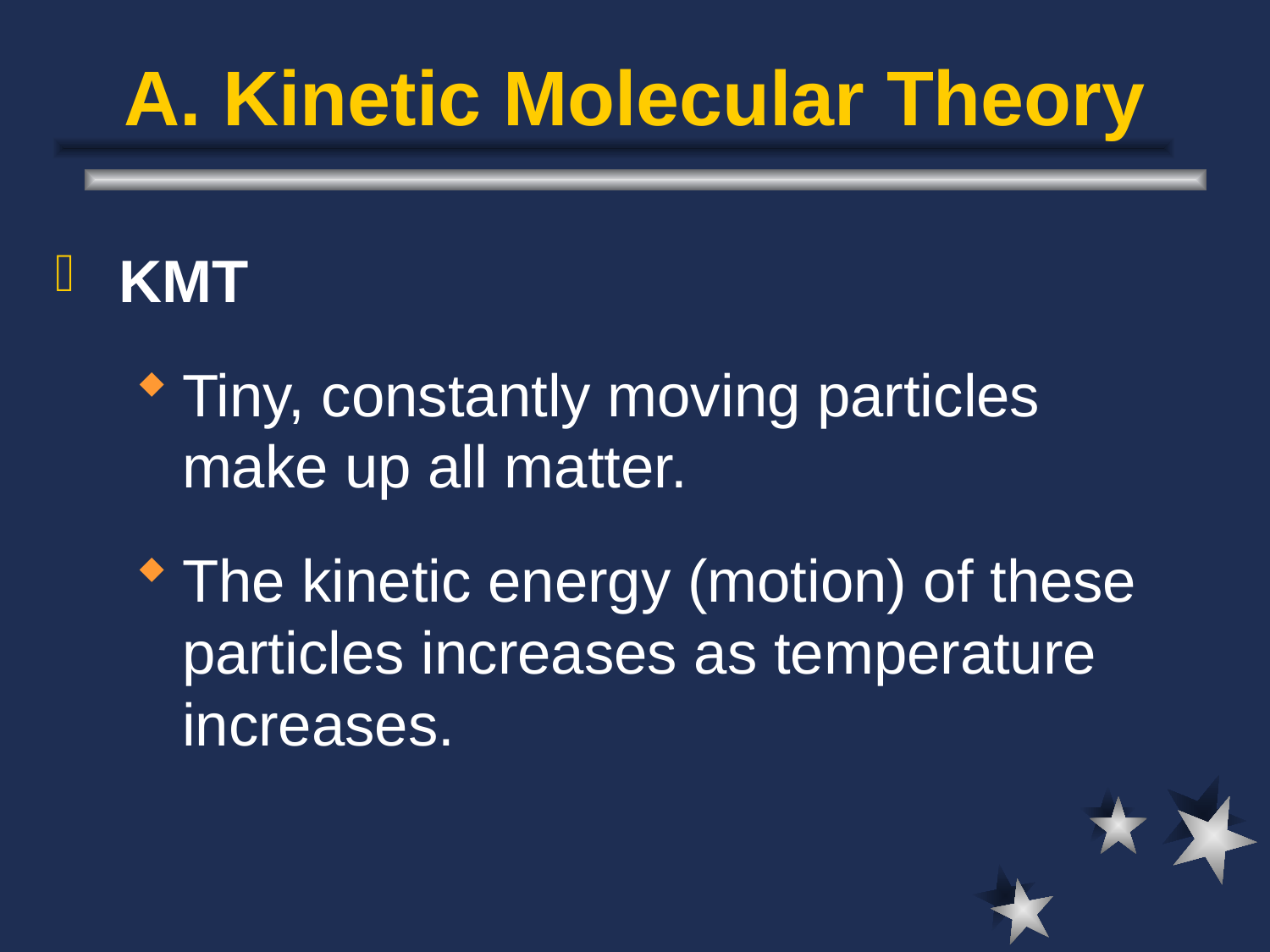

# A. Kinetic Molecular Theory
KMT
Tiny, constantly moving particles  make up all matter.
The kinetic energy (motion) of these particles increases as temperature increases.